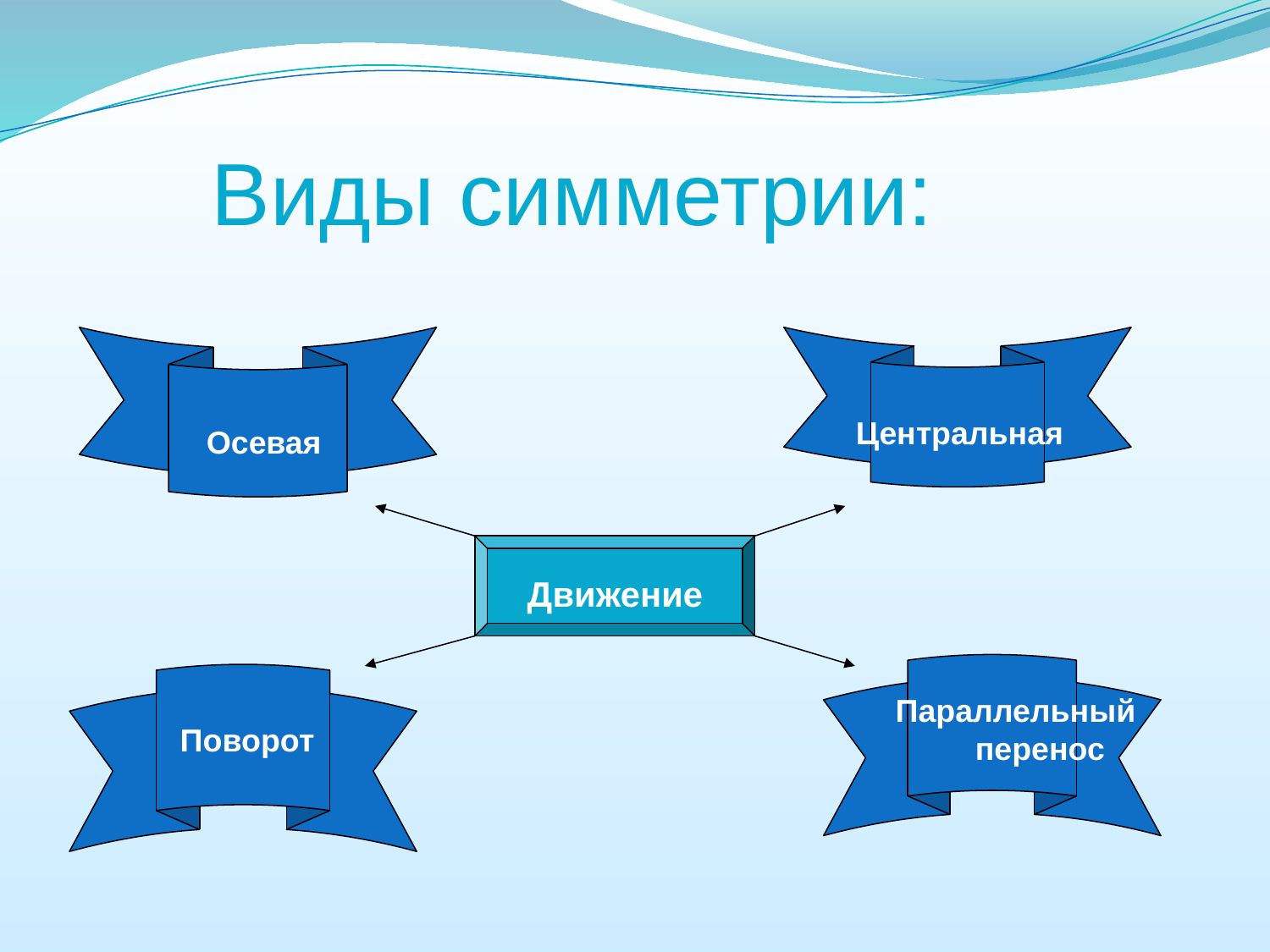

Виды симметрии:

Центральная
 Осевая

 Движение

Параллельный            перенос
 Поворот